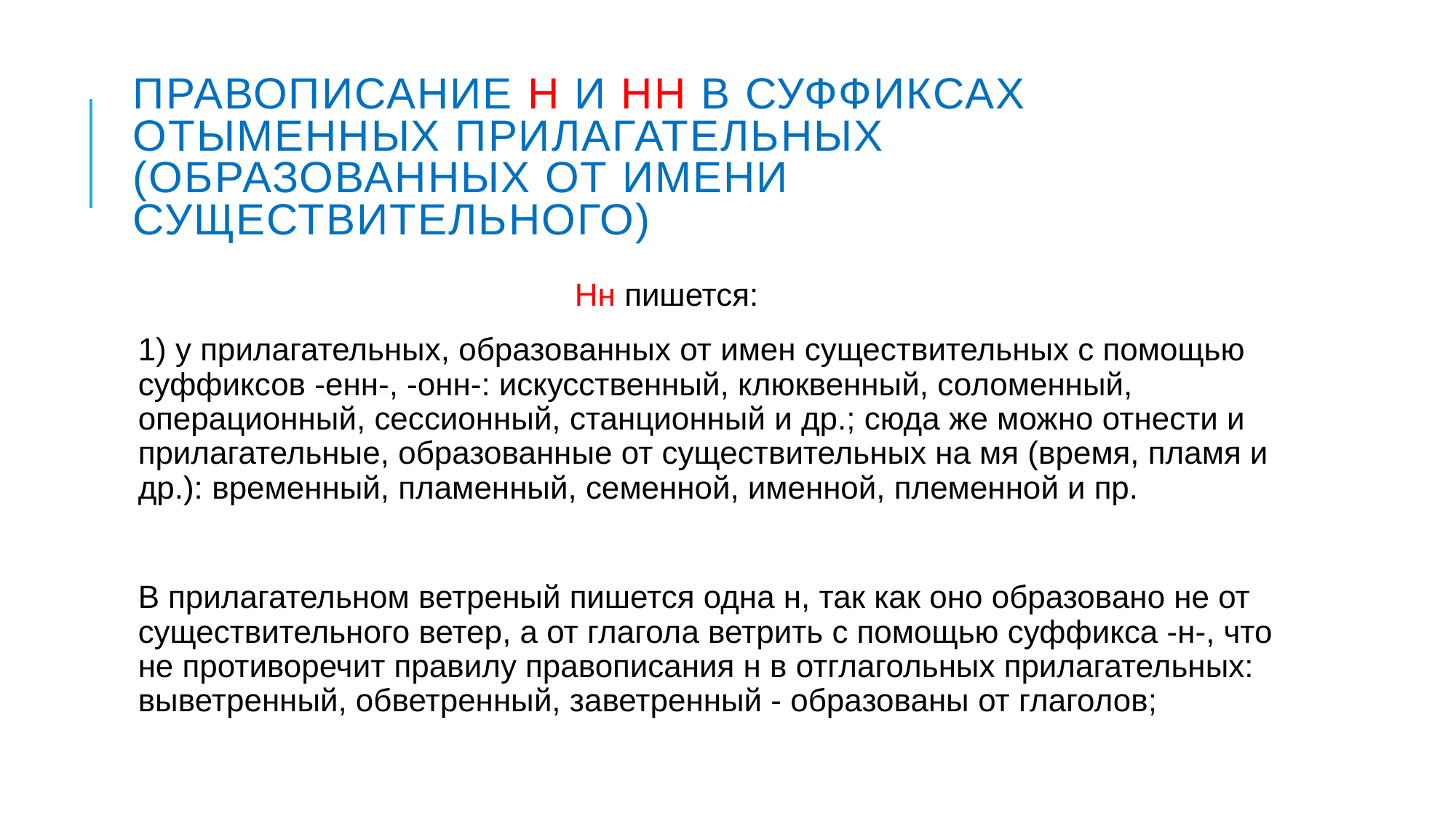

# Правописание Н и НН в суффиксах отыменных прилагательных (образованных от имени существительного)
                                                 Нн пишется:
1) у прилагательных, образованных от имен существительных с помощью суффиксов -енн-, -онн-: искусственный, клюквенный, соломенный, операционный, сессионный, станционный и др.; сюда же можно отнести и прилагательные, образованные от существительных на мя (время, пламя и др.): временный, пламенный, семенной, именной, племенной и пр.

В прилагательном ветреный пишется одна н, так как оно образовано не от существительного ветер, а от глагола ветрить с помощью суффикса -н-, что не противоречит правилу правописания н в отглагольных прилагательных: выветренный, обветренный, заветренный - образованы от глаголов;